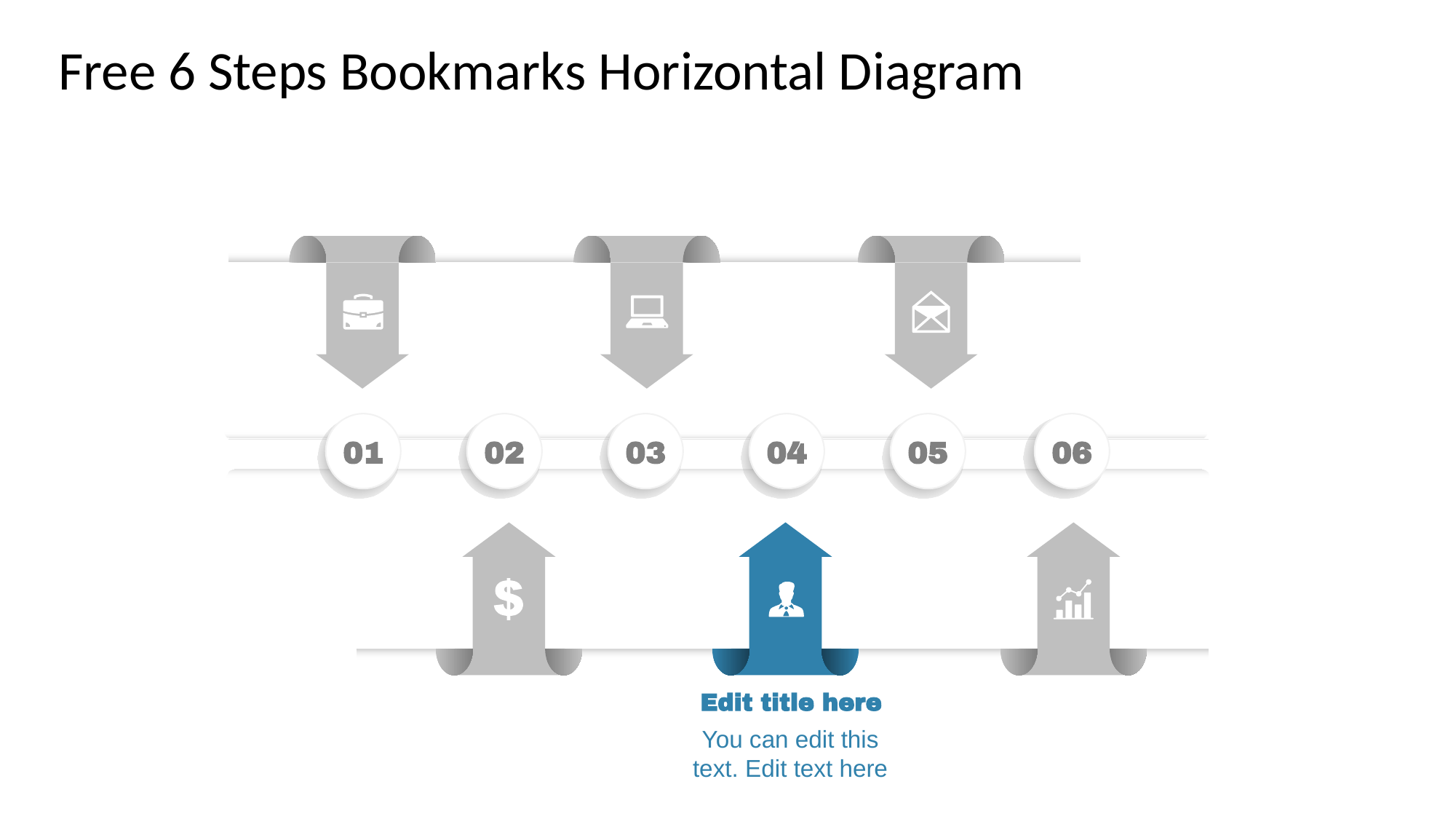

# Free 6 Steps Bookmarks Horizontal Diagram

01

02

03

04

05

06

Edit title here
You can edit this text. Edit text here